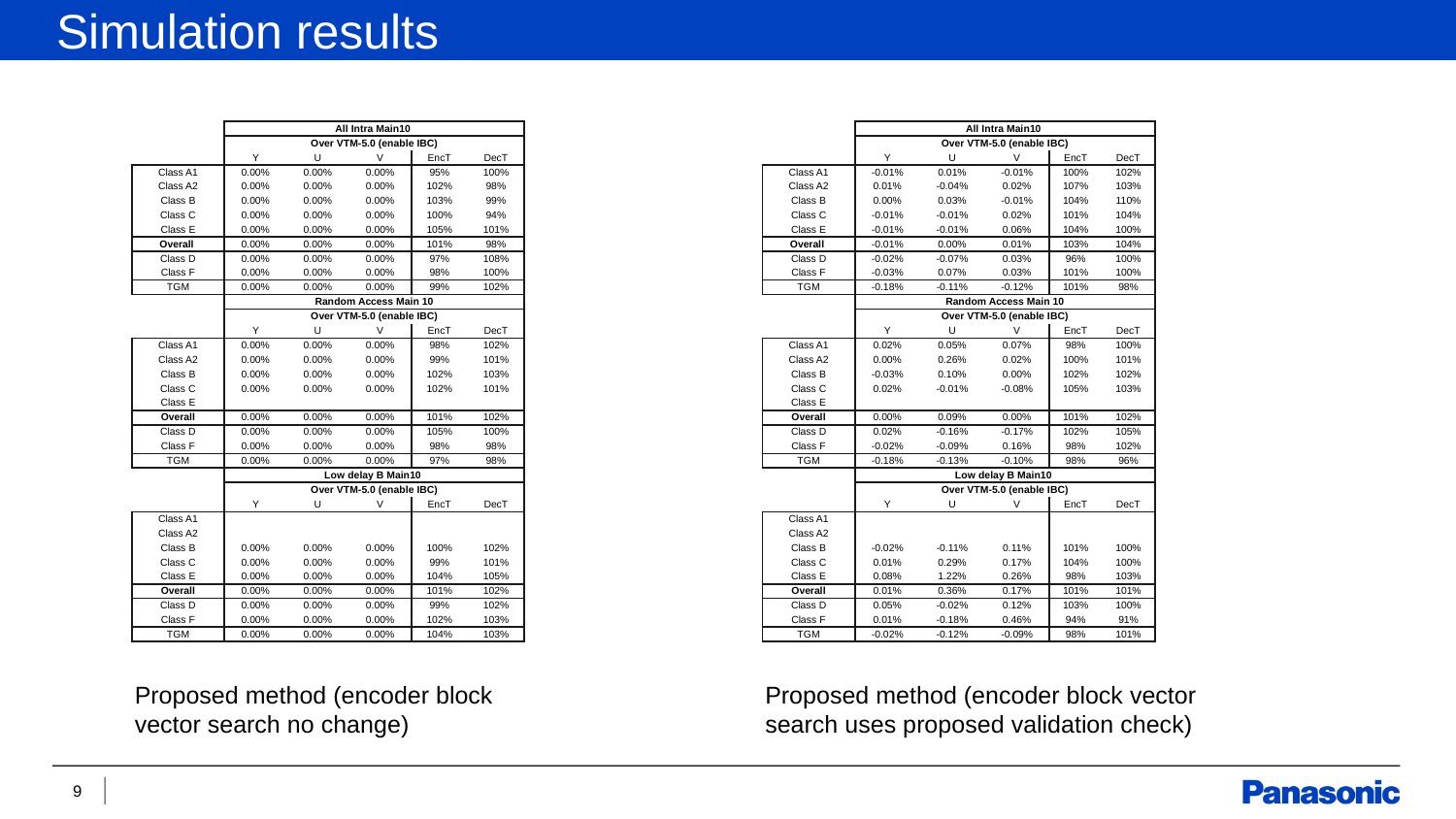

Simulation results
|  | All Intra Main10 |  |  |  |  |
| --- | --- | --- | --- | --- | --- |
|  | Over VTM-5.0 (enable IBC) |  |  |  |  |
|  | Y | U | V | EncT | DecT |
| Class A1 | 0.00% | 0.00% | 0.00% | 95% | 100% |
| Class A2 | 0.00% | 0.00% | 0.00% | 102% | 98% |
| Class B | 0.00% | 0.00% | 0.00% | 103% | 99% |
| Class C | 0.00% | 0.00% | 0.00% | 100% | 94% |
| Class E | 0.00% | 0.00% | 0.00% | 105% | 101% |
| Overall | 0.00% | 0.00% | 0.00% | 101% | 98% |
| Class D | 0.00% | 0.00% | 0.00% | 97% | 108% |
| Class F | 0.00% | 0.00% | 0.00% | 98% | 100% |
| TGM | 0.00% | 0.00% | 0.00% | 99% | 102% |
|  | Random Access Main 10 |  |  |  |  |
|  | Over VTM-5.0 (enable IBC) |  |  |  |  |
|  | Y | U | V | EncT | DecT |
| Class A1 | 0.00% | 0.00% | 0.00% | 98% | 102% |
| Class A2 | 0.00% | 0.00% | 0.00% | 99% | 101% |
| Class B | 0.00% | 0.00% | 0.00% | 102% | 103% |
| Class C | 0.00% | 0.00% | 0.00% | 102% | 101% |
| Class E |  |  |  |  |  |
| Overall | 0.00% | 0.00% | 0.00% | 101% | 102% |
| Class D | 0.00% | 0.00% | 0.00% | 105% | 100% |
| Class F | 0.00% | 0.00% | 0.00% | 98% | 98% |
| TGM | 0.00% | 0.00% | 0.00% | 97% | 98% |
|  | Low delay B Main10 |  |  |  |  |
|  | Over VTM-5.0 (enable IBC) |  |  |  |  |
|  | Y | U | V | EncT | DecT |
| Class A1 |  |  |  |  |  |
| Class A2 |  |  |  |  |  |
| Class B | 0.00% | 0.00% | 0.00% | 100% | 102% |
| Class C | 0.00% | 0.00% | 0.00% | 99% | 101% |
| Class E | 0.00% | 0.00% | 0.00% | 104% | 105% |
| Overall | 0.00% | 0.00% | 0.00% | 101% | 102% |
| Class D | 0.00% | 0.00% | 0.00% | 99% | 102% |
| Class F | 0.00% | 0.00% | 0.00% | 102% | 103% |
| TGM | 0.00% | 0.00% | 0.00% | 104% | 103% |
|  | All Intra Main10 |  |  |  |  |
| --- | --- | --- | --- | --- | --- |
|  | Over VTM-5.0 (enable IBC) |  |  |  |  |
|  | Y | U | V | EncT | DecT |
| Class A1 | -0.01% | 0.01% | -0.01% | 100% | 102% |
| Class A2 | 0.01% | -0.04% | 0.02% | 107% | 103% |
| Class B | 0.00% | 0.03% | -0.01% | 104% | 110% |
| Class C | -0.01% | -0.01% | 0.02% | 101% | 104% |
| Class E | -0.01% | -0.01% | 0.06% | 104% | 100% |
| Overall | -0.01% | 0.00% | 0.01% | 103% | 104% |
| Class D | -0.02% | -0.07% | 0.03% | 96% | 100% |
| Class F | -0.03% | 0.07% | 0.03% | 101% | 100% |
| TGM | -0.18% | -0.11% | -0.12% | 101% | 98% |
|  | Random Access Main 10 |  |  |  |  |
|  | Over VTM-5.0 (enable IBC) |  |  |  |  |
|  | Y | U | V | EncT | DecT |
| Class A1 | 0.02% | 0.05% | 0.07% | 98% | 100% |
| Class A2 | 0.00% | 0.26% | 0.02% | 100% | 101% |
| Class B | -0.03% | 0.10% | 0.00% | 102% | 102% |
| Class C | 0.02% | -0.01% | -0.08% | 105% | 103% |
| Class E |  |  |  |  |  |
| Overall | 0.00% | 0.09% | 0.00% | 101% | 102% |
| Class D | 0.02% | -0.16% | -0.17% | 102% | 105% |
| Class F | -0.02% | -0.09% | 0.16% | 98% | 102% |
| TGM | -0.18% | -0.13% | -0.10% | 98% | 96% |
|  | Low delay B Main10 |  |  |  |  |
|  | Over VTM-5.0 (enable IBC) |  |  |  |  |
|  | Y | U | V | EncT | DecT |
| Class A1 |  |  |  |  |  |
| Class A2 |  |  |  |  |  |
| Class B | -0.02% | -0.11% | 0.11% | 101% | 100% |
| Class C | 0.01% | 0.29% | 0.17% | 104% | 100% |
| Class E | 0.08% | 1.22% | 0.26% | 98% | 103% |
| Overall | 0.01% | 0.36% | 0.17% | 101% | 101% |
| Class D | 0.05% | -0.02% | 0.12% | 103% | 100% |
| Class F | 0.01% | -0.18% | 0.46% | 94% | 91% |
| TGM | -0.02% | -0.12% | -0.09% | 98% | 101% |
Proposed method (encoder block vector search no change)
Proposed method (encoder block vector search uses proposed validation check)